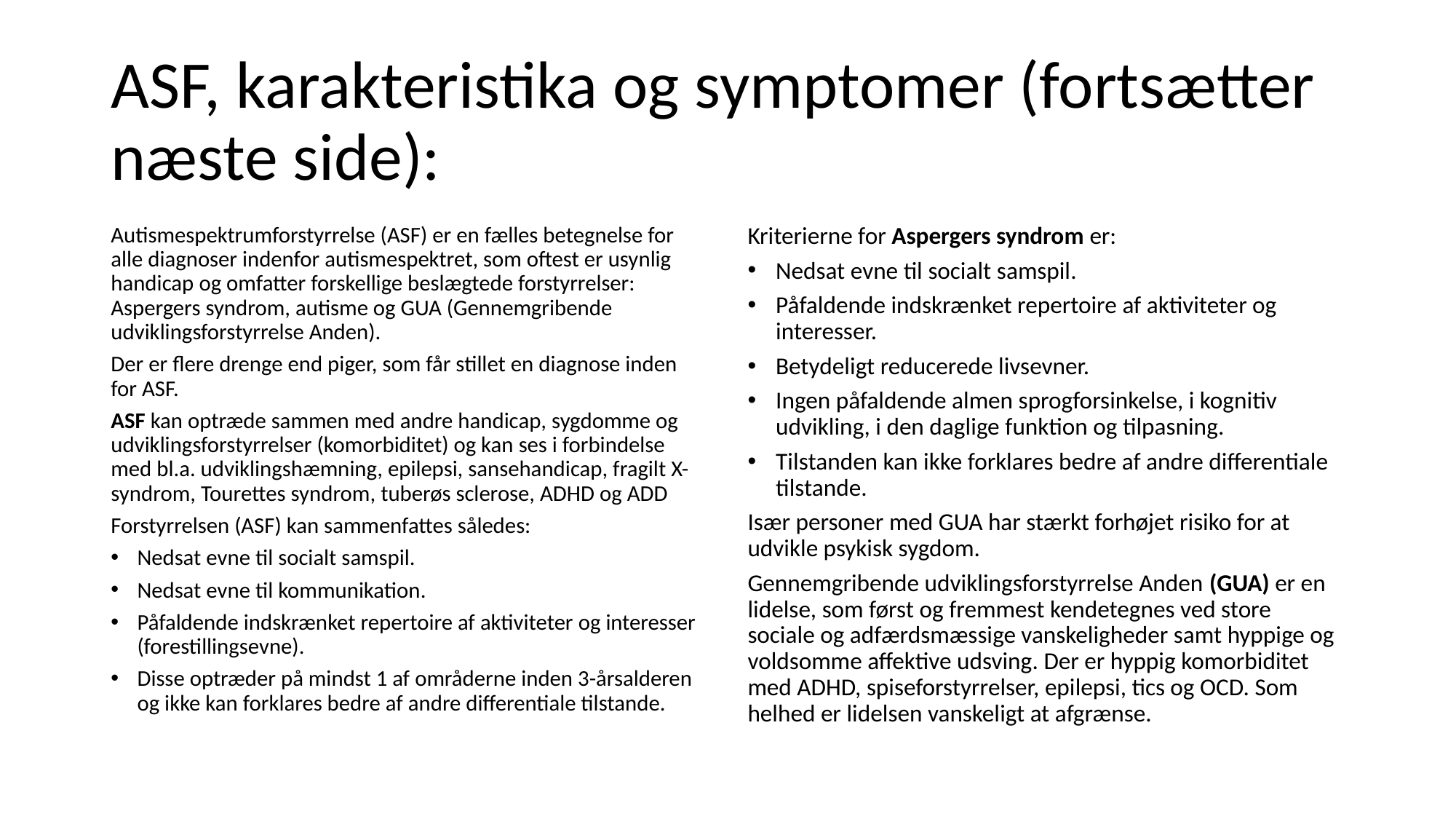

# ASF, karakteristika og symptomer (fortsætter næste side):
Autismespektrumforstyrrelse (ASF) er en fælles betegnelse for alle diagnoser indenfor autismespektret, som oftest er usynlig handicap og omfatter forskellige beslægtede forstyrrelser: Aspergers syndrom, autisme og GUA (Gennemgribende udviklingsforstyrrelse Anden).
Der er flere drenge end piger, som får stillet en diagnose inden for ASF.
ASF kan optræde sammen med andre handicap, sygdomme og udviklingsforstyrrelser (komorbiditet) og kan ses i forbindelse med bl.a. udviklingshæmning, epilepsi, sansehandicap, fragilt X-syndrom, Tourettes syndrom, tuberøs sclerose, ADHD og ADD
Forstyrrelsen (ASF) kan sammenfattes således:
Nedsat evne til socialt samspil.
Nedsat evne til kommunikation.
Påfaldende indskrænket repertoire af aktiviteter og interesser (forestillingsevne).
Disse optræder på mindst 1 af områderne inden 3-årsalderen og ikke kan forklares bedre af andre differentiale tilstande.
Kriterierne for Aspergers syndrom er:
Nedsat evne til socialt samspil.
Påfaldende indskrænket repertoire af aktiviteter og interesser.
Betydeligt reducerede livsevner.
Ingen påfaldende almen sprogforsinkelse, i kognitiv udvikling, i den daglige funktion og tilpasning.
Tilstanden kan ikke forklares bedre af andre differentiale tilstande.
Især personer med GUA har stærkt forhøjet risiko for at udvikle psykisk sygdom.
Gennemgribende udviklingsforstyrrelse Anden (GUA) er en lidelse, som først og fremmest kendetegnes ved store sociale og adfærdsmæssige vanskeligheder samt hyppige og voldsomme affektive udsving. Der er hyppig komorbiditet med ADHD, spiseforstyrrelser, epilepsi, tics og OCD. Som helhed er lidelsen vanskeligt at afgrænse.